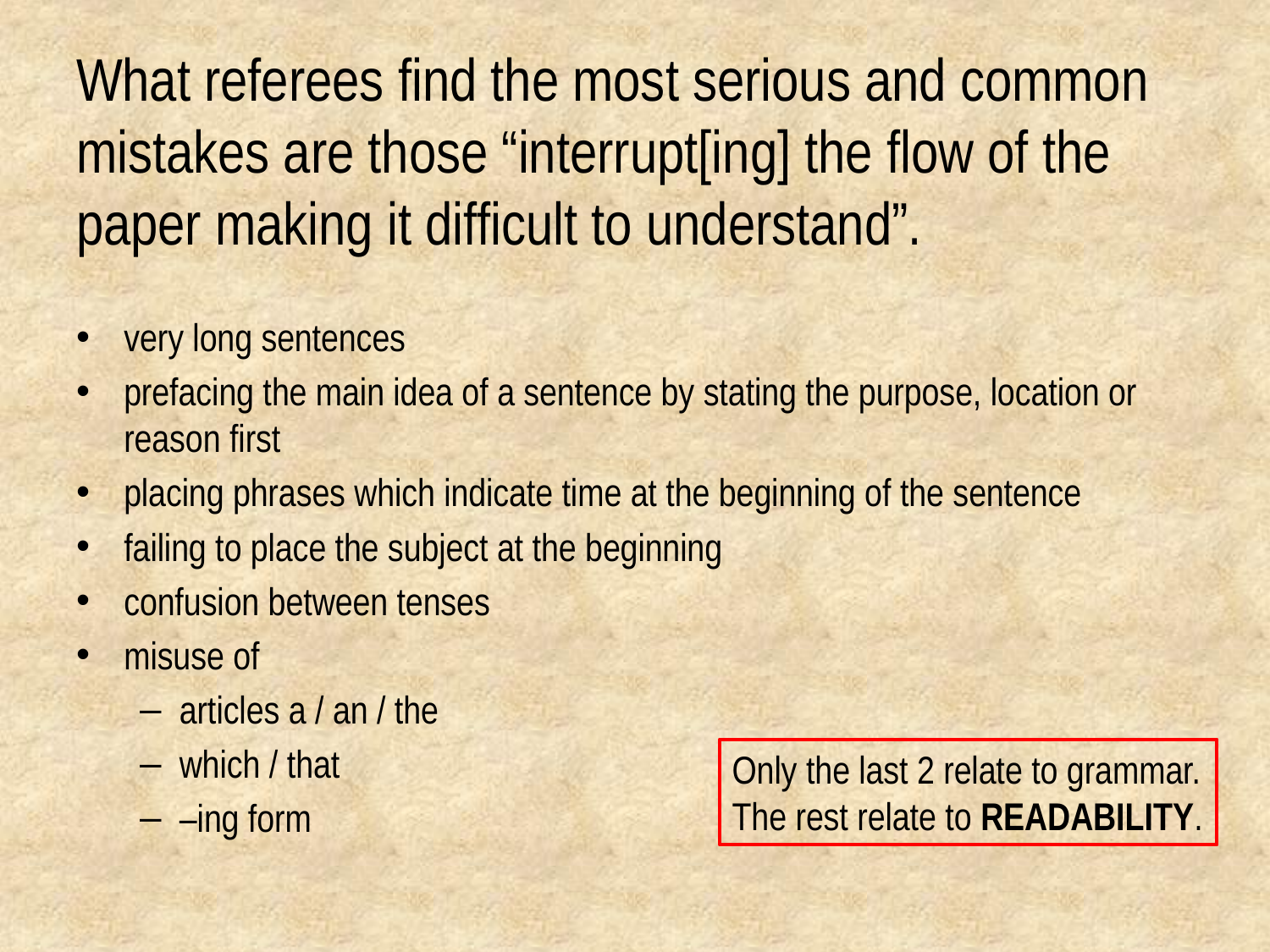

# What referees find the most serious and common mistakes are those “interrupt[ing] the flow of the paper making it difficult to understand”.
very long sentences
prefacing the main idea of a sentence by stating the purpose, location or reason first
placing phrases which indicate time at the beginning of the sentence
failing to place the subject at the beginning
confusion between tenses
misuse of
articles a / an / the
which / that
–ing form

Only the last 2 relate to grammar.
The rest relate to readability.